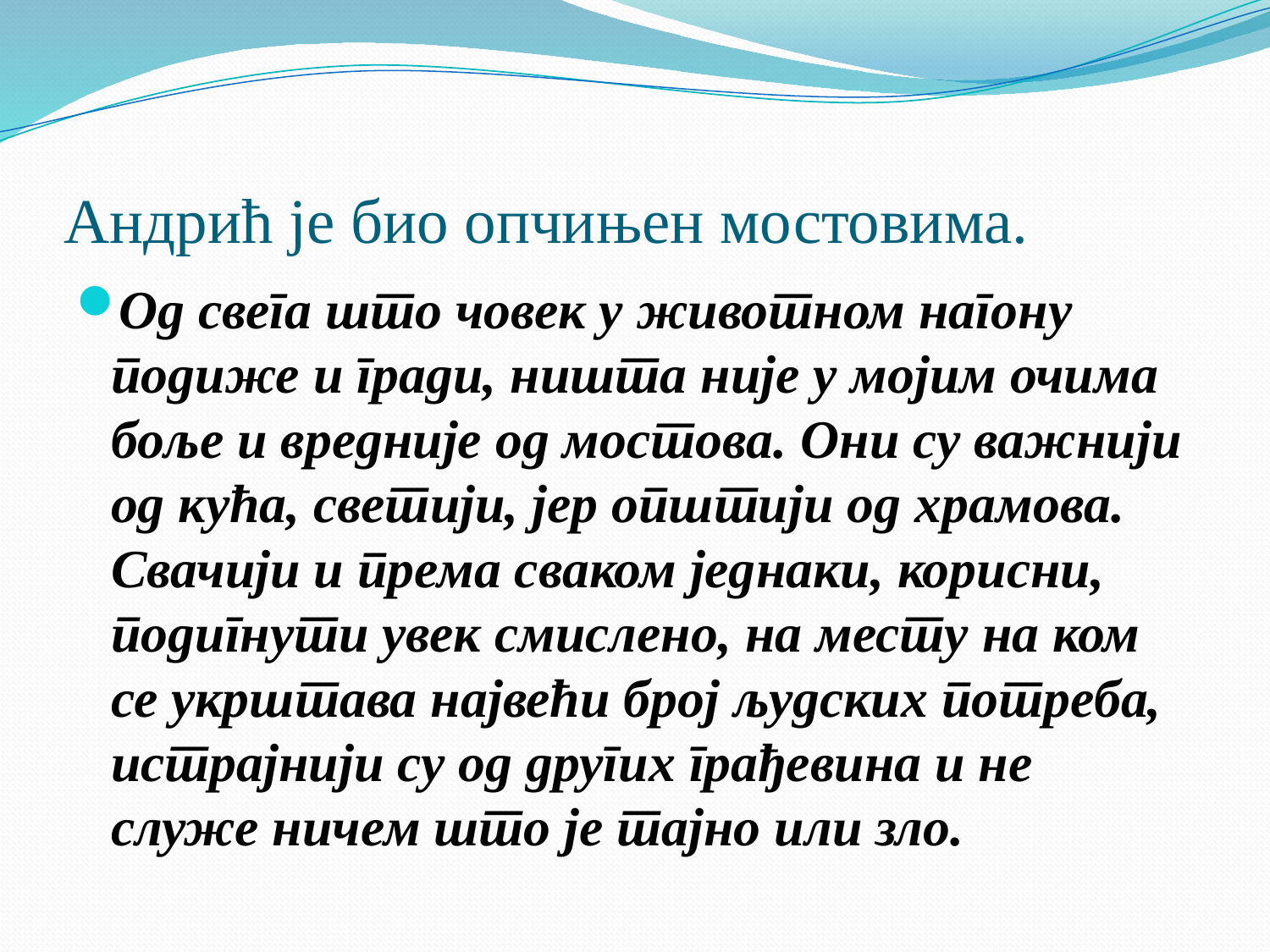

# Андрић је био опчињен мостовима.
Од свега што човек у животном нагону подиже и гради, ништа није у мојим очима боље и вредније од мостова. Они су важнији од кућа, светији, јер општији од храмова. Свачији и према сваком једнаки, корисни, подигнути увек смислено, на месту на ком се укрштава највећи број људских потреба, истрајнији су од других грађевина и не служе ничем што је тајно или зло.